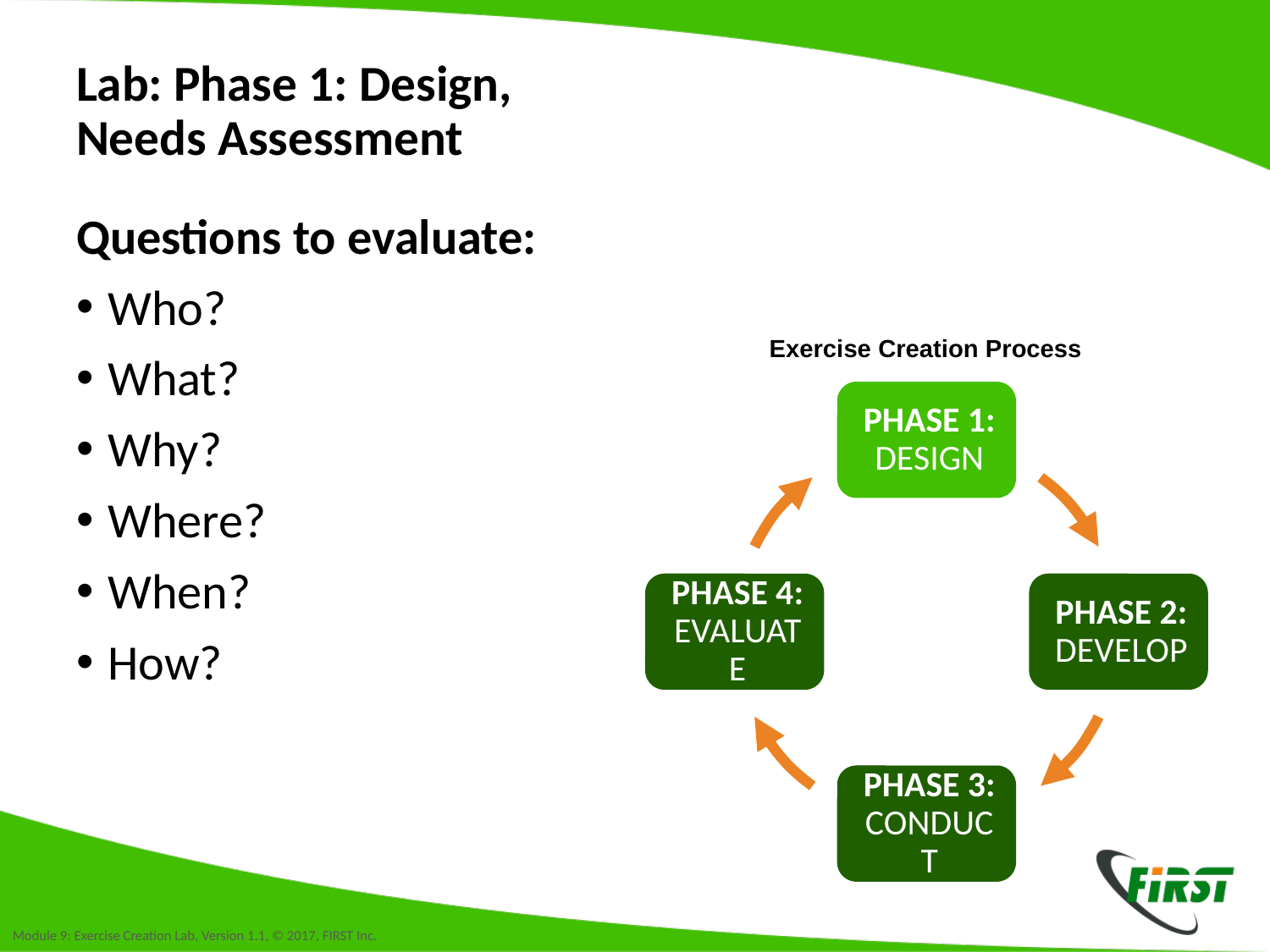

# Lab: Phase 1: Design, Needs Assessment
Questions to evaluate:
Who?
What?
Why?
Where?
When?
How?

Exercise Creation Process
PHASE 1: DESIGN
PHASE 2: DEVELOP
PHASE 3: CONDUCT
PHASE 4: EVALUATE